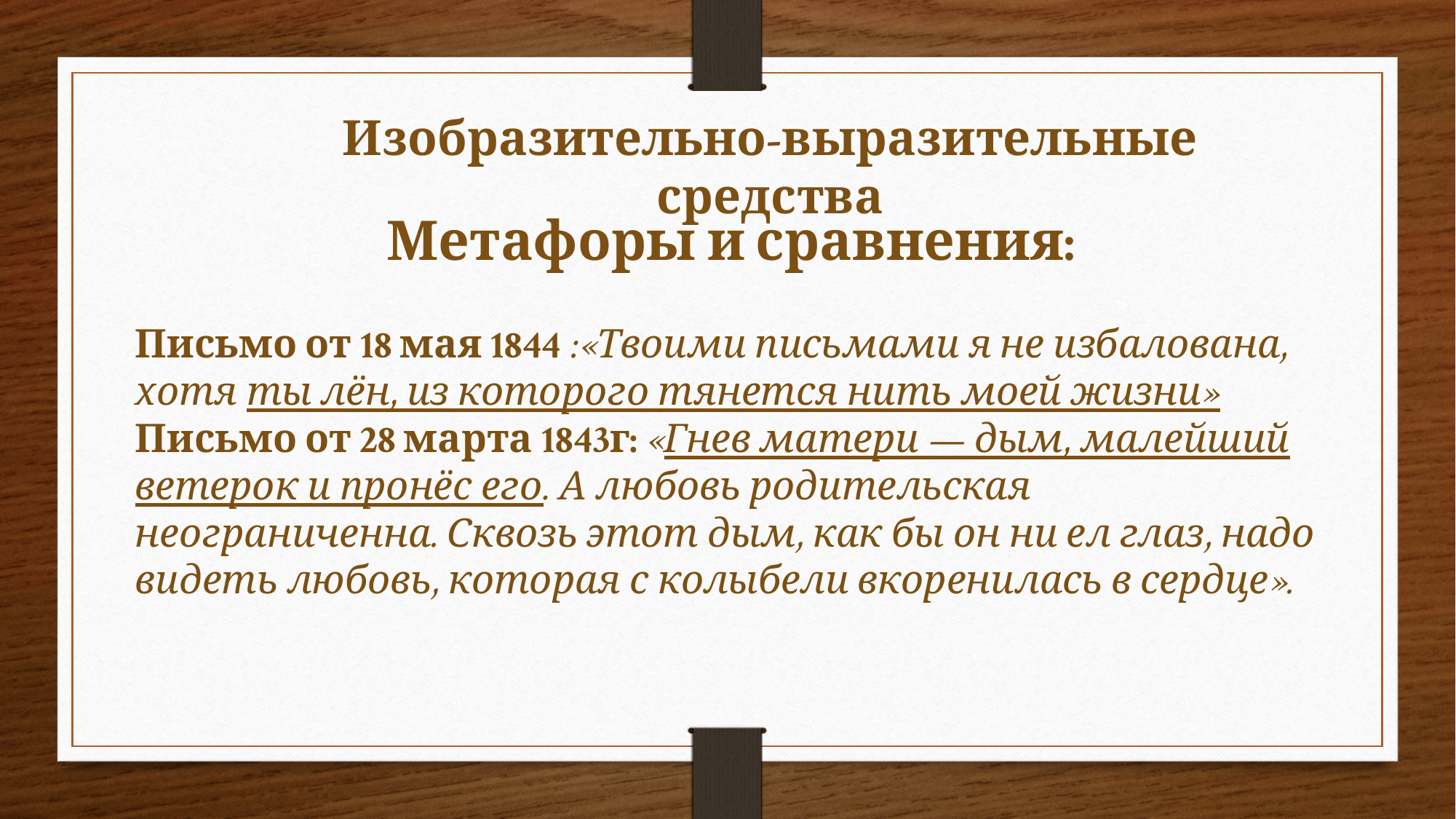

Изобразительно-выразительные средства
Метафоры и сравнения:

Письмо от 18 мая 1844 :«Твоими письмами я не избалована, хотя ты лён, из которого тянется нить моей жизни»
Письмо от 28 марта 1843г: «Гнев матери — дым, малейший ветерок и пронёс его. А любовь родительская неограниченна. Сквозь этот дым, как бы он ни ел глаз, надо видеть любовь, которая с колыбели вкоренилась в сердце».